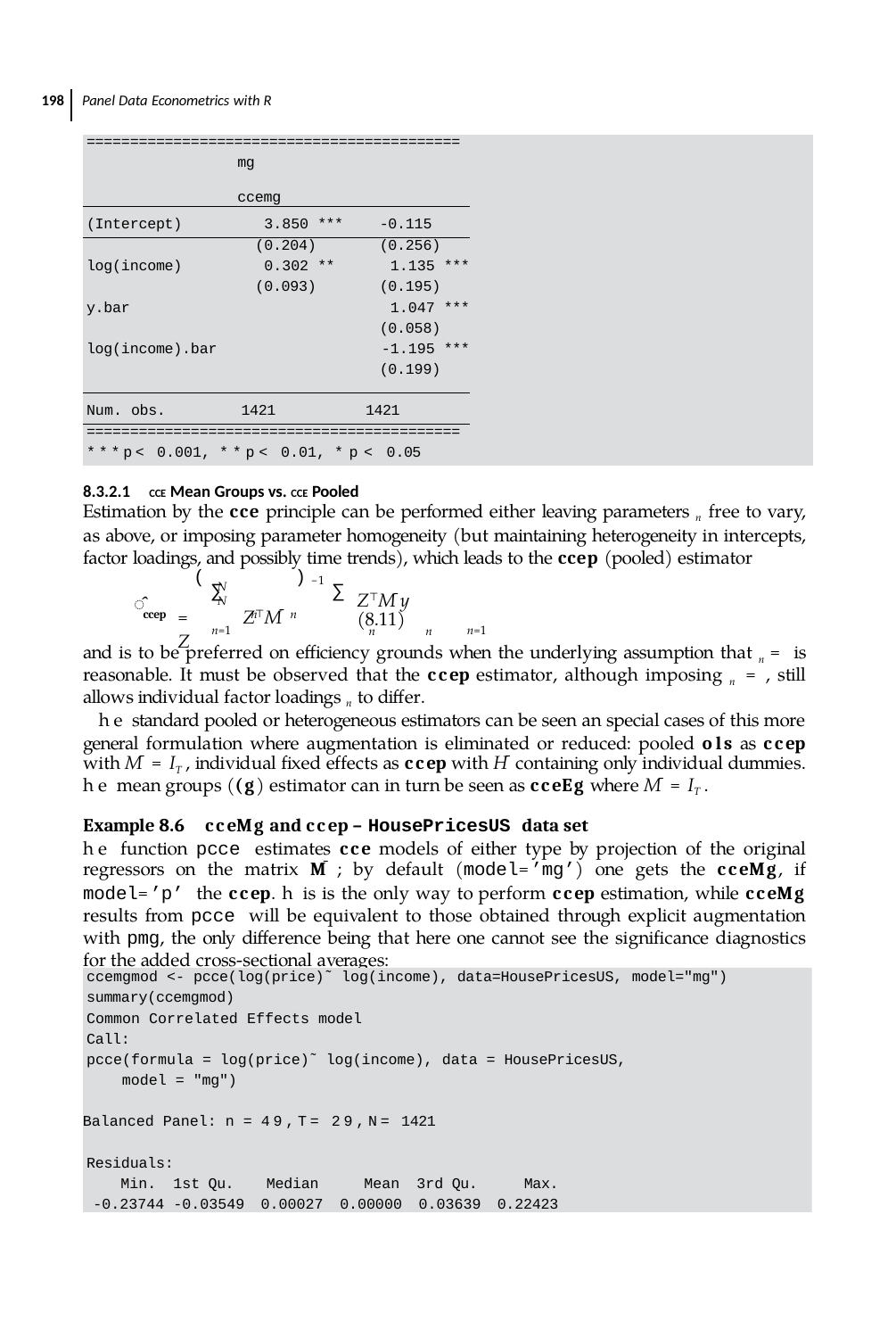

198  Panel Data Econometrics with R

| =========================================== |  |  |  |
| --- | --- | --- | --- |
| mg ccemg |  |  |  |
| (Intercept) | 3.850 \*\*\* | -0.115 |  |
|  | (0.204) | (0.256) |  |
| log(income) | 0.302 \*\* | 1.135 \*\*\* |  |
|  | (0.093) | (0.195) |  |
| y.bar |  | 1.047 \*\*\* |  |
|  |  | (0.058) |  |
| log(income).bar |  | -1.195 \*\*\* |  |
|  |  | (0.199) |  |
| Num. obs. 1421 1421 |  |  |  |
| =========================================== |  |  |  |
| \*\*\*p< 0.001, \*\*p< 0.01, \*p< 0.05 |  |  |  |
8.3.2.1  CCE Mean Groups vs. CCE Pooled
Estimation by the cce principle can be performed either leaving parameters n free to vary, as above, or imposing parameter homogeneity (but maintaining heterogeneity in intercepts, factor loadings, and possibly time trends), which leads to the ccep (pooled) estimator
(	)
−1
N	N
∑	∑
̂
=	Z⊤M̄ Z
Z⊤M̄ y	(8.11)
n	n
ccep	n	n
n=1	n=1
and is to be preferred on eﬃciency grounds when the underlying assumption that n  =  is reasonable. It must be observed that the ccep estimator, although imposing n  = , still allows individual factor loadings n  to differ.
he standard pooled or heterogeneous estimators can be seen an special cases of this more
general formulation where augmentation is eliminated or reduced: pooled ols as ccep with M̄  = IT , individual ﬁxed effects as ccep with H̄ containing only individual dummies. he mean groups (mg) estimator can in turn be seen as ccemg where M̄  = IT .
Example 8.6     ccemg and ccep – HousePricesUS data set
he function pcce estimates cce models of either type by projection of the original regressors on the matrix M̄ ; by default (model=’mg’) one gets the ccemg, if model=’p’ the ccep. his is the only way to perform ccep estimation, while ccemg results from pcce will be equivalent to those obtained through explicit augmentation with pmg, the only difference being that here one cannot see the signiﬁcance diagnostics for the added cross-sectional averages:
ccemgmod <- pcce(log(price) ̃ log(income), data=HousePricesUS, model="mg")
summary(ccemgmod)
Common Correlated Effects model Call:
pcce(formula = log(price) ̃ log(income), data = HousePricesUS, model = "mg")
Balanced Panel: n = 49,T= 29,N= 1421 Residuals:
Min. 1st Qu.	Median	Mean 3rd Qu.	Max.
-0.23744 -0.03549 0.00027 0.00000 0.03639 0.22423